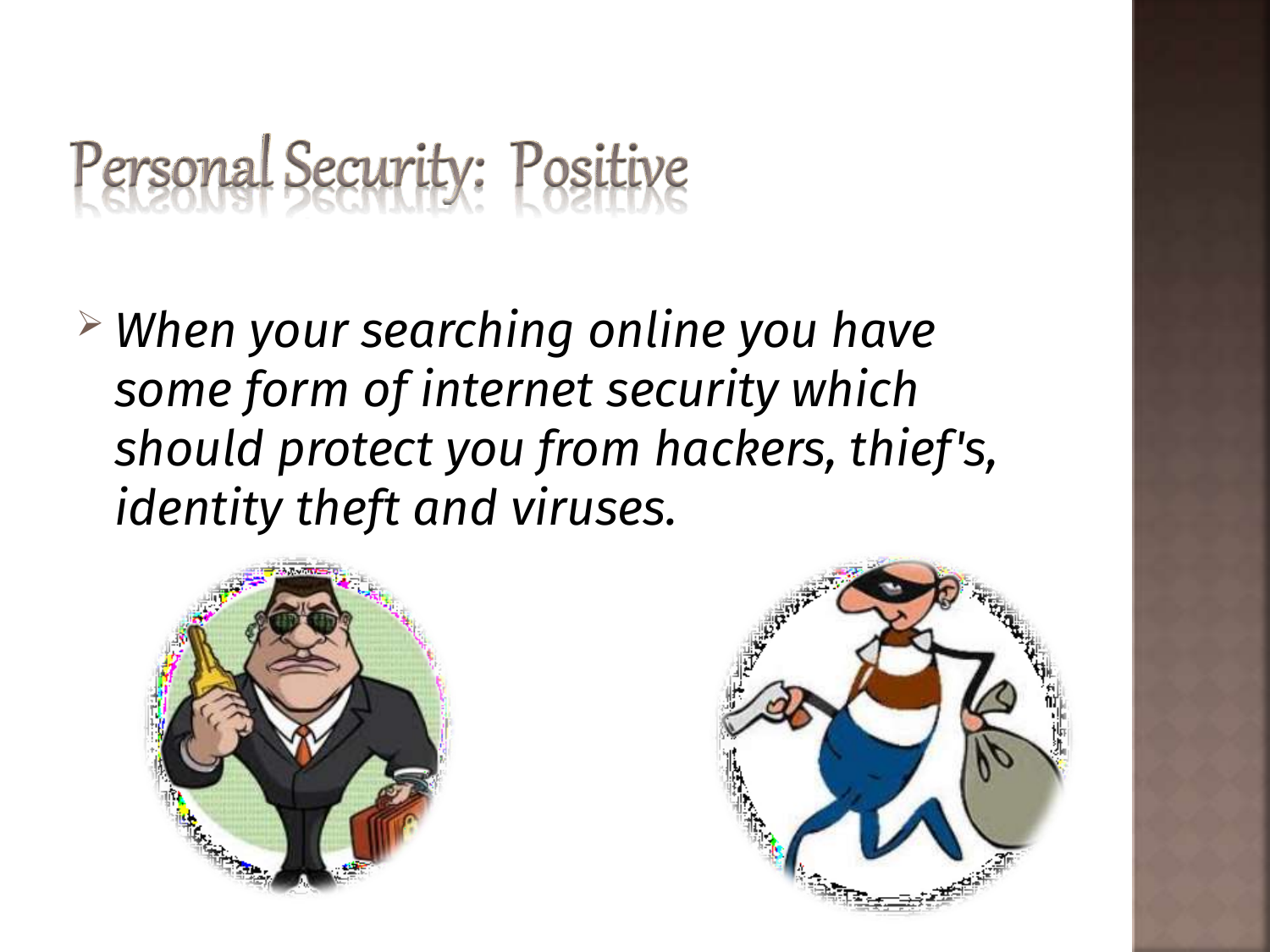

When your searching online you have  some form of internet security which  should protect you from hackers, thief's,  identity theft and viruses.